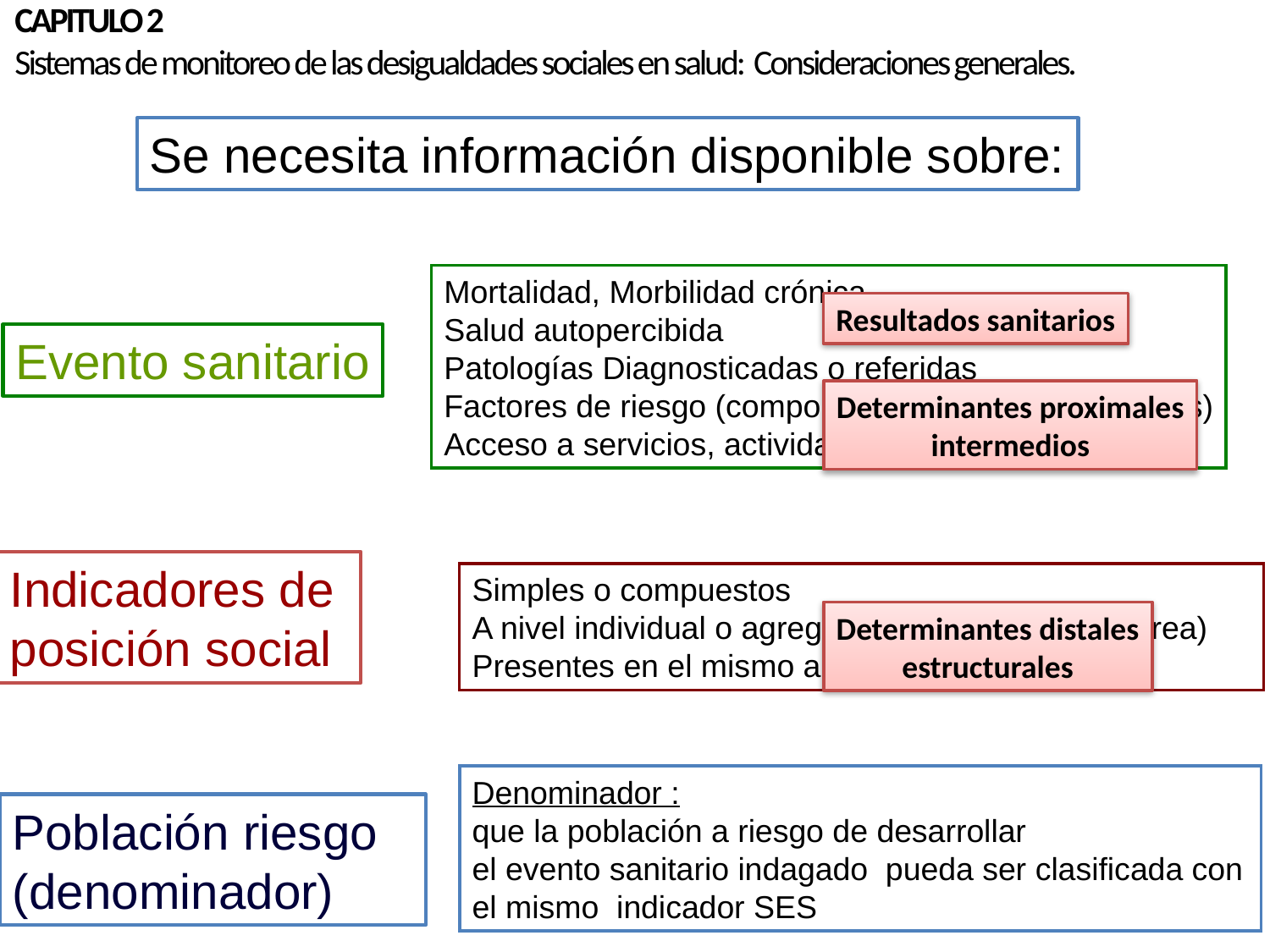

# CAPITULO 2 Sistemas de monitoreo de las desigualdades sociales en salud: Consideraciones generales.

Se necesita información disponible sobre:
Mortalidad, Morbilidad crónica
Salud autopercibida
Patologías Diagnosticadas o referidas
Factores de riesgo (comportamentales - psicosociales)
Acceso a servicios, actividades de prevención, etc.
Resultados sanitarios
Evento sanitario
Determinantes proximales
intermedios
Indicadores de
posición social
Simples o compuestos
A nivel individual o agregado (ecológicos o por área)
Presentes en el mismo archivo o conectables
Determinantes distales
estructurales
Denominador :
que la población a riesgo de desarrollar
el evento sanitario indagado  pueda ser clasificada con
el mismo  indicador SES
Población riesgo
(denominador)